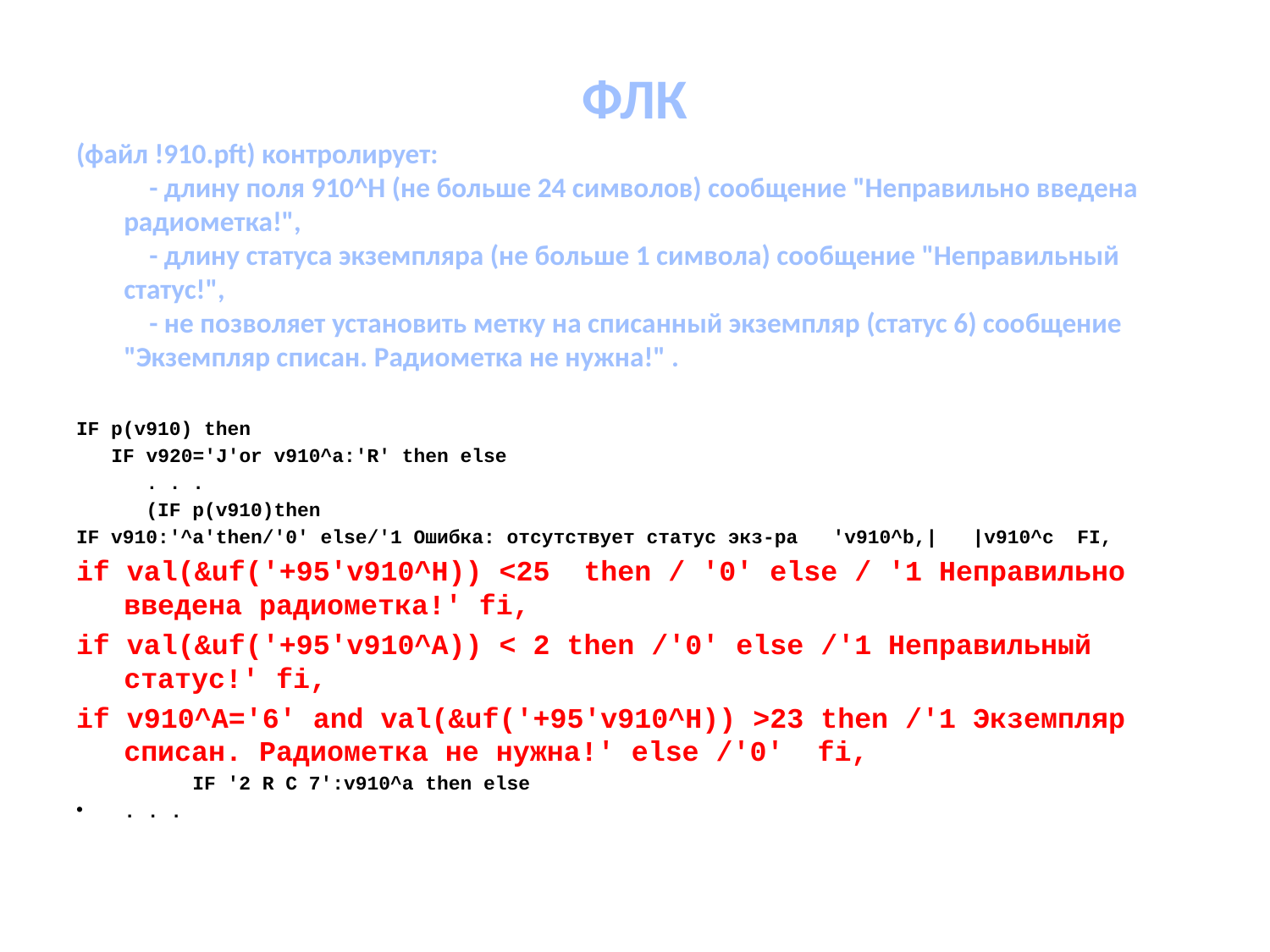

ФЛК
(файл !910.pft) контролирует:
    - длину поля 910^H (не больше 24 символов) сообщение "Неправильно введена радиометка!",
    - длину статуса экземпляра (не больше 1 символа) сообщение "Неправильный статус!",
    - не позволяет установить метку на списанный экземпляр (статус 6) сообщение "Экземпляр списан. Радиометка не нужна!" .

IF p(v910) then
   IF v920='J'or v910^a:'R' then else
      . . .
      (IF p(v910)then
IF v910:'^a'then/'0' else/'1 Ошибка: отсутствует статус экз-ра   'v910^b,|   |v910^c  FI,
if val(&uf('+95'v910^H)) <25  then / '0' else / '1 Неправильно введена радиометка!' fi,
if val(&uf('+95'v910^A)) < 2 then /'0' else /'1 Неправильный статус!' fi,
if v910^A='6' and val(&uf('+95'v910^H)) >23 then /'1 Экземпляр списан. Радиометка не нужна!' else /'0'  fi,
          IF '2 R C 7':v910^a then else
. . .